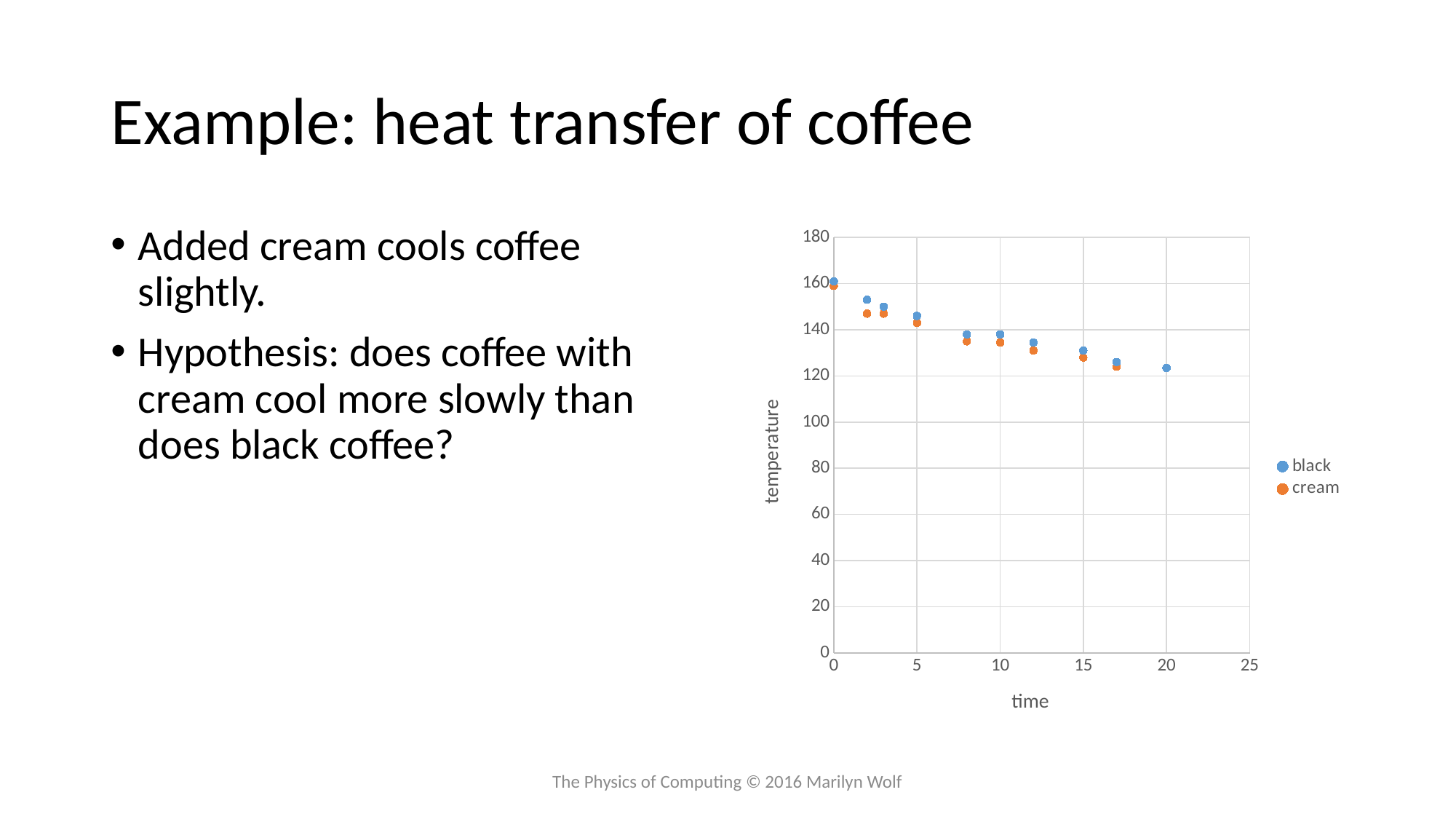

# Example: heat transfer of coffee
Added cream cools coffee slightly.
Hypothesis: does coffee with cream cool more slowly than does black coffee?

### Chart

| Category | black | cream |
|---|---|---|
The Physics of Computing © 2016 Marilyn Wolf